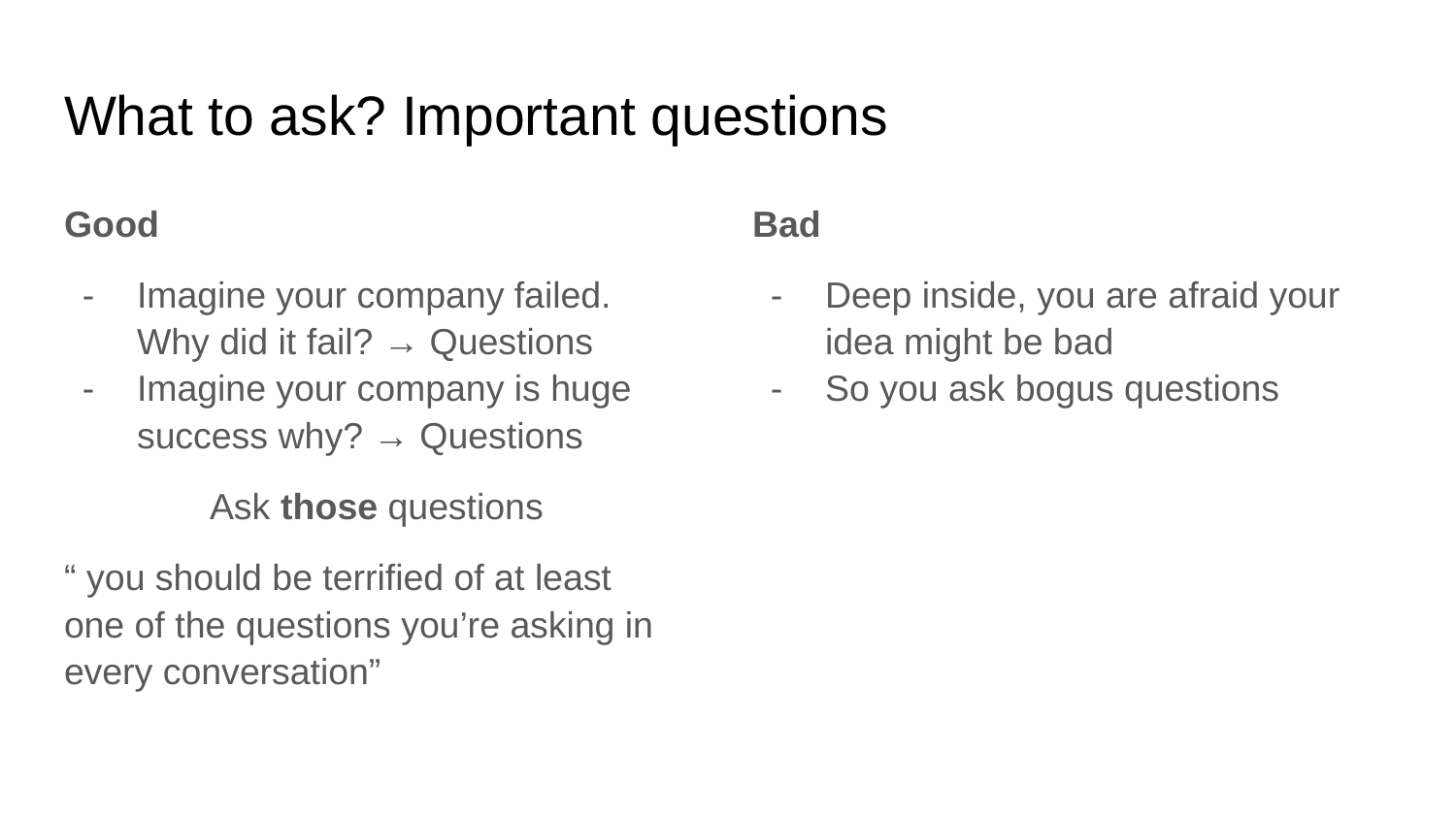

# What to ask? Important questions
Good
Imagine your company failed. Why did it fail? → Questions
Imagine your company is huge success why? → Questions
Ask those questions
“ you should be terrified of at least one of the questions you’re asking in every conversation”
Bad
Deep inside, you are afraid your idea might be bad
So you ask bogus questions